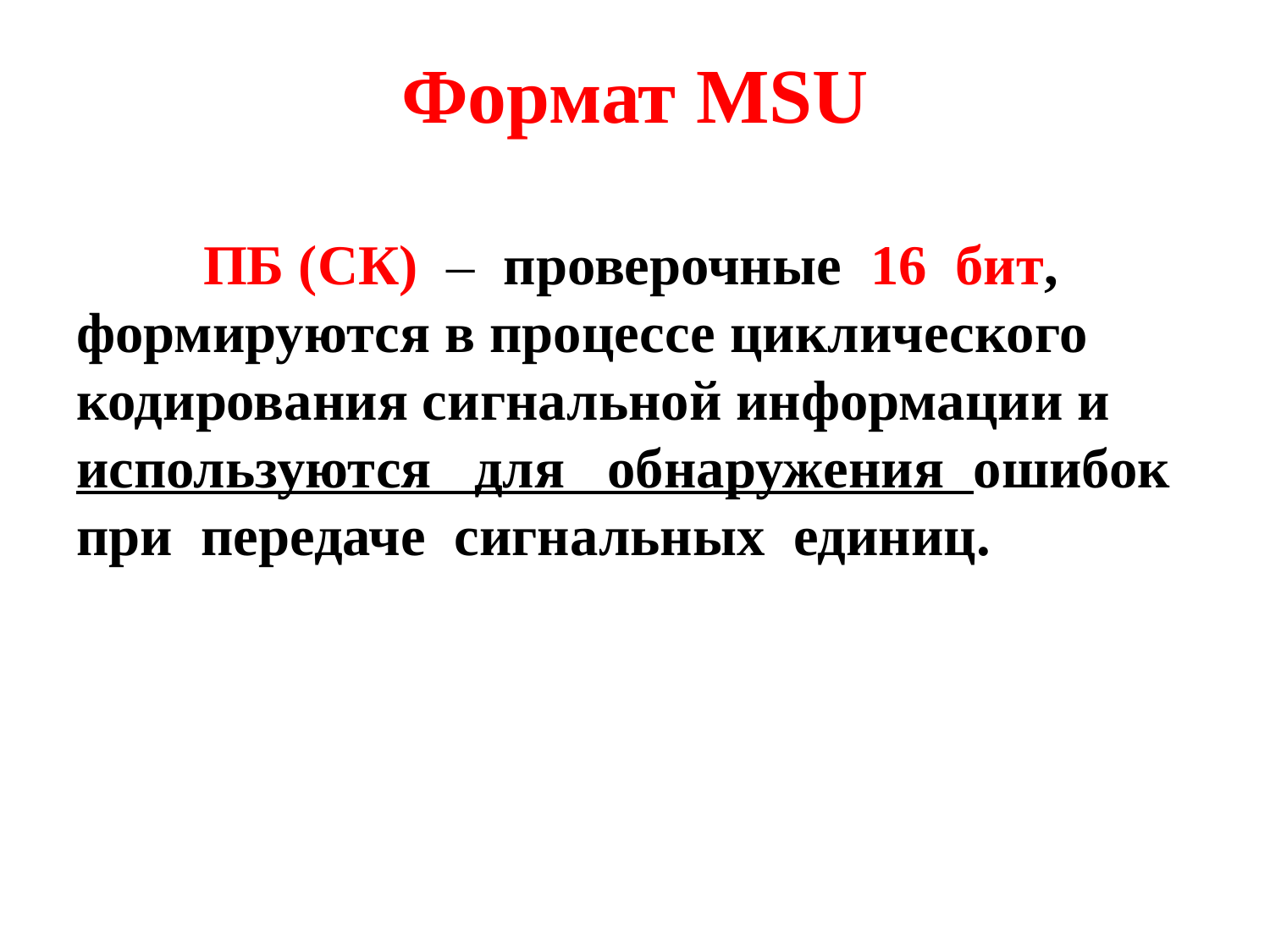

# Формат MSU
	ПБ (СК)  –  проверочные  16  бит, формируются в процессе циклического кодирования сигнальной информации и используются   для   обнаружения  ошибок при  передаче  сигнальных  единиц.